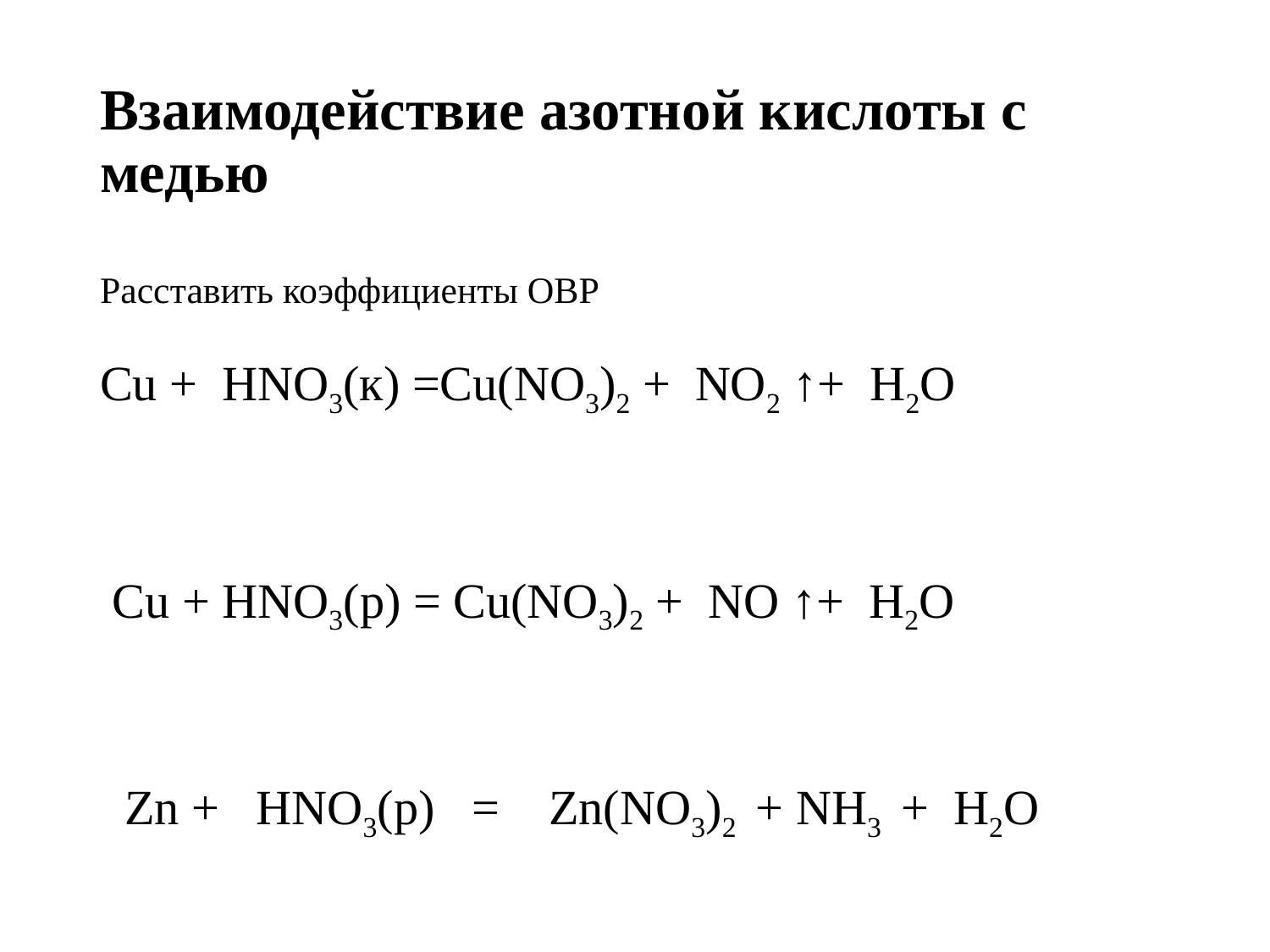

# Взаимодействие азотной кислоты с медью
Расставить коэффициенты ОВР
Сu +  HNO3(к) =Cu(NO3)2 +  NO2 ↑+  H2O

 Сu + HNO3(р) = Cu(NO3)2 +  NO ↑+  H2O

  Zn +   НNO3(р)   =    Zn(NO3)2  + NH3  +  H2O